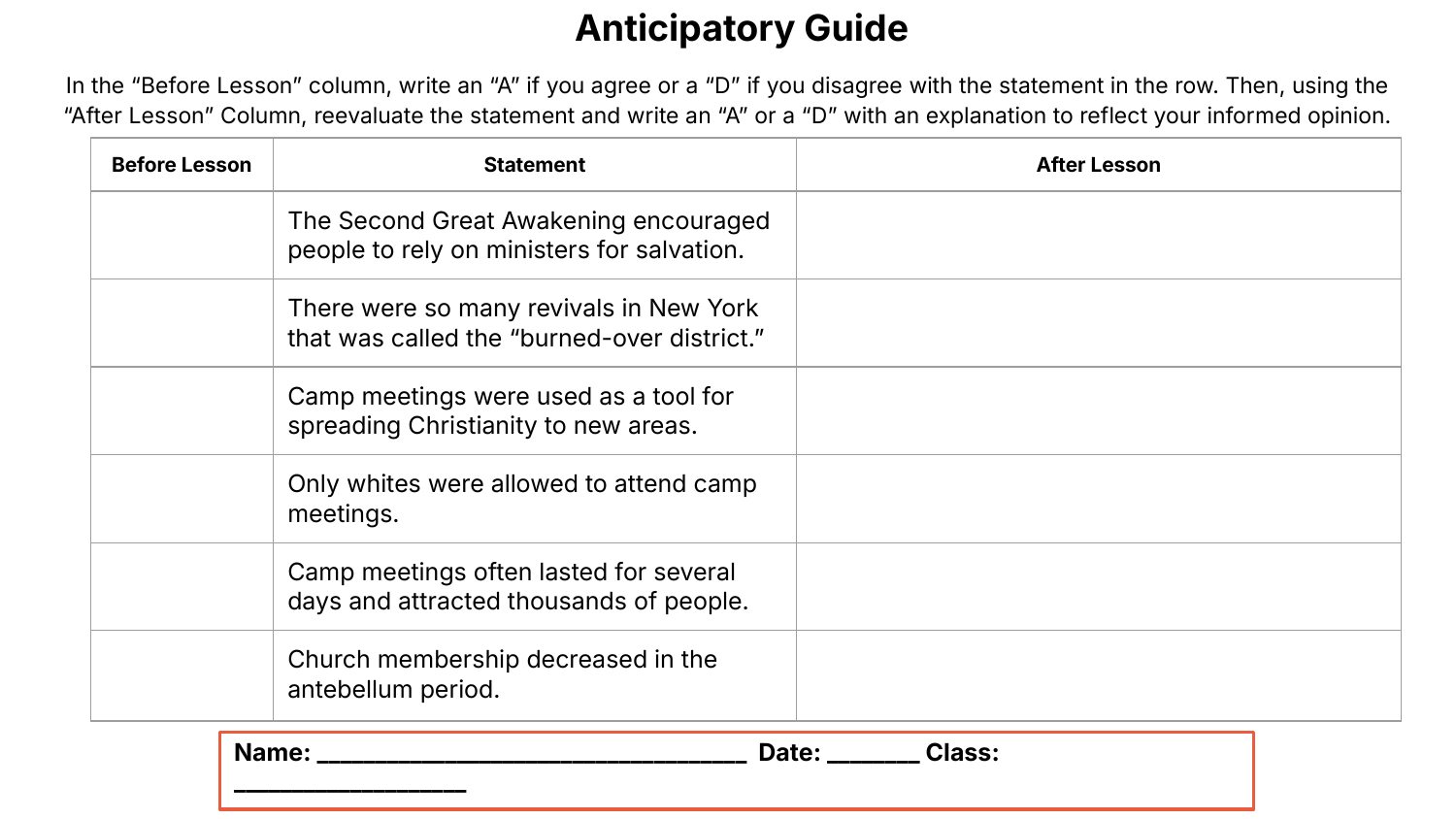

Anticipatory Guide

In the “Before Lesson” column, write an “A” if you agree or a “D” if you disagree with the statement in the row. Then, using the “After Lesson” Column, reevaluate the statement and write an “A” or a “D” with an explanation to reflect your informed opinion.
| Before Lesson | Statement | After Lesson |
| --- | --- | --- |
|  | The Second Great Awakening encouraged people to rely on ministers for salvation. |  |
|  | There were so many revivals in New York that was called the “burned-over district.” |  |
|  | Camp meetings were used as a tool for spreading Christianity to new areas. |  |
|  | Only whites were allowed to attend camp meetings. |  |
|  | Camp meetings often lasted for several days and attracted thousands of people. |  |
|  | Church membership decreased in the antebellum period. |  |
Name: _____________________________________  Date: ________ Class: ____________________